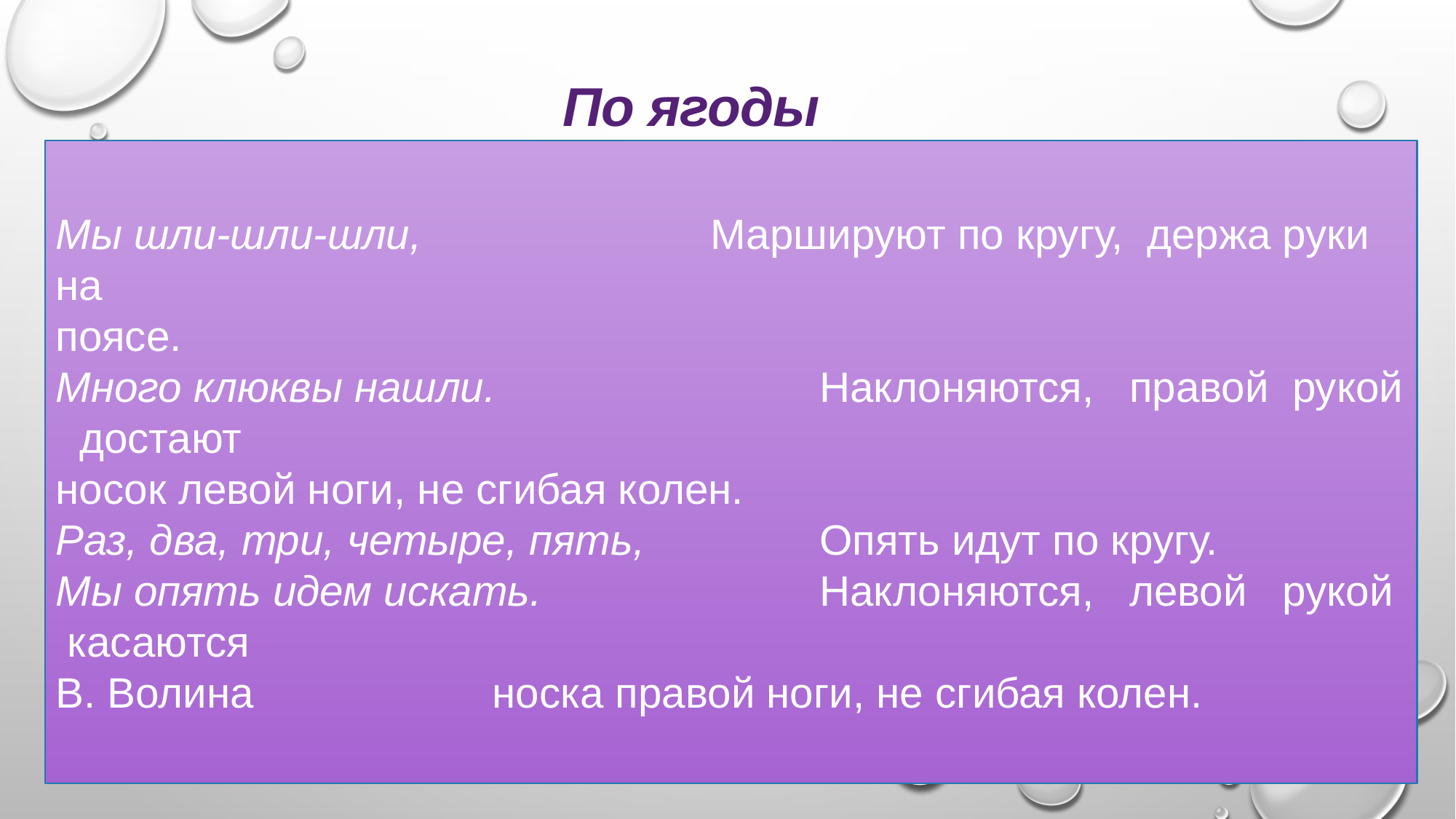

По ягоды
Мы шли-шли-шли,			Маршируют по кругу,  держа руки на
поясе.
Много клюквы нашли.			Наклоняются,   правой  рукой   достают
носок левой ноги, не сгибая колен.
Раз, два, три, четыре, пять,		Опять идут по кругу.
Мы опять идем искать.			Наклоняются,   левой   рукой   касаются
В. Волина			носка правой ноги, не сгибая колен.